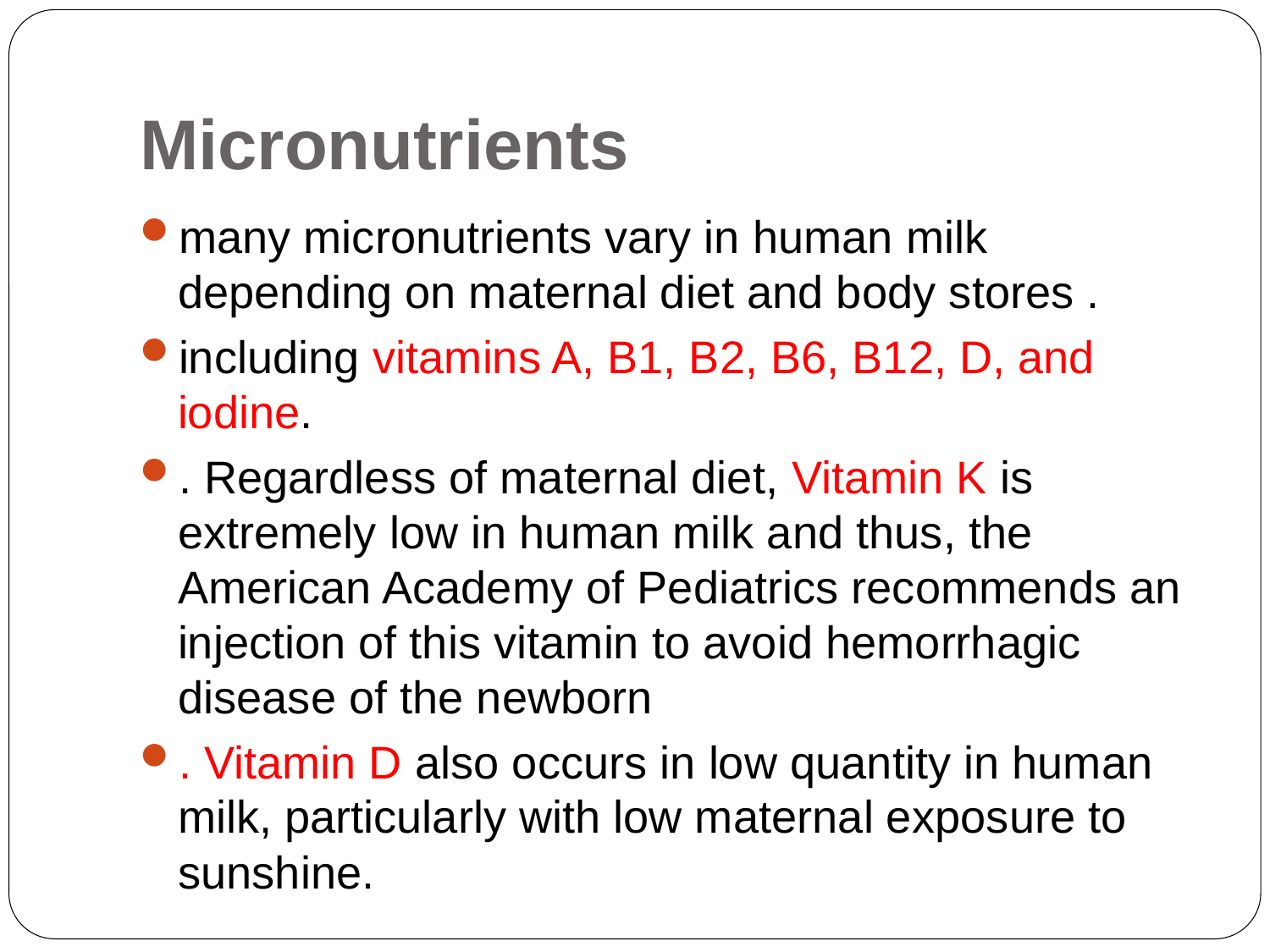

# Micronutrients
many micronutrients vary in human milk depending on maternal diet and body stores .
including vitamins A, B1, B2, B6, B12, D, and iodine.
. Regardless of maternal diet, Vitamin K is extremely low in human milk and thus, the American Academy of Pediatrics recommends an injection of this vitamin to avoid hemorrhagic disease of the newborn
. Vitamin D also occurs in low quantity in human milk, particularly with low maternal exposure to sunshine.